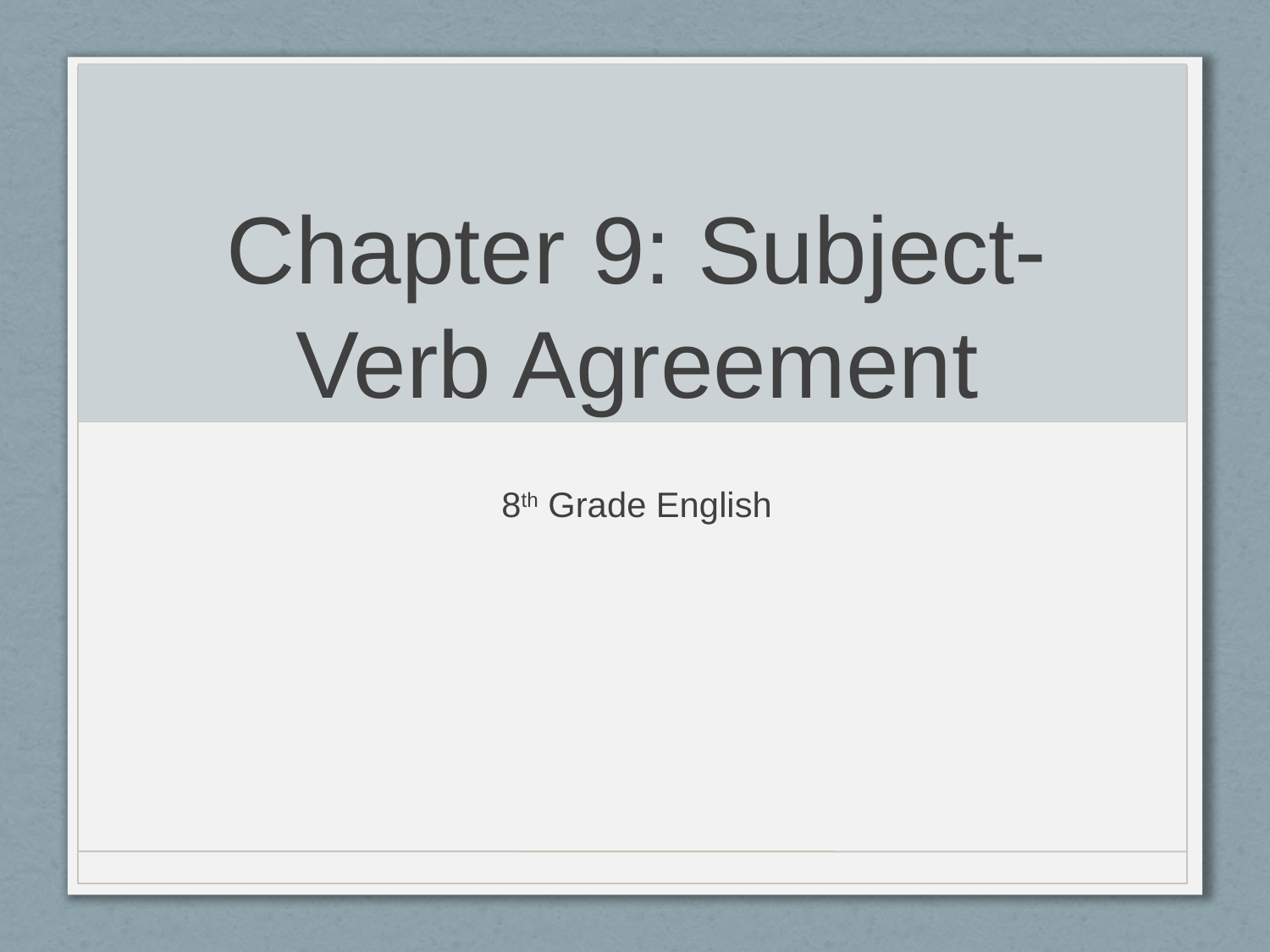

# Chapter 9: Subject-Verb Agreement
8th Grade English